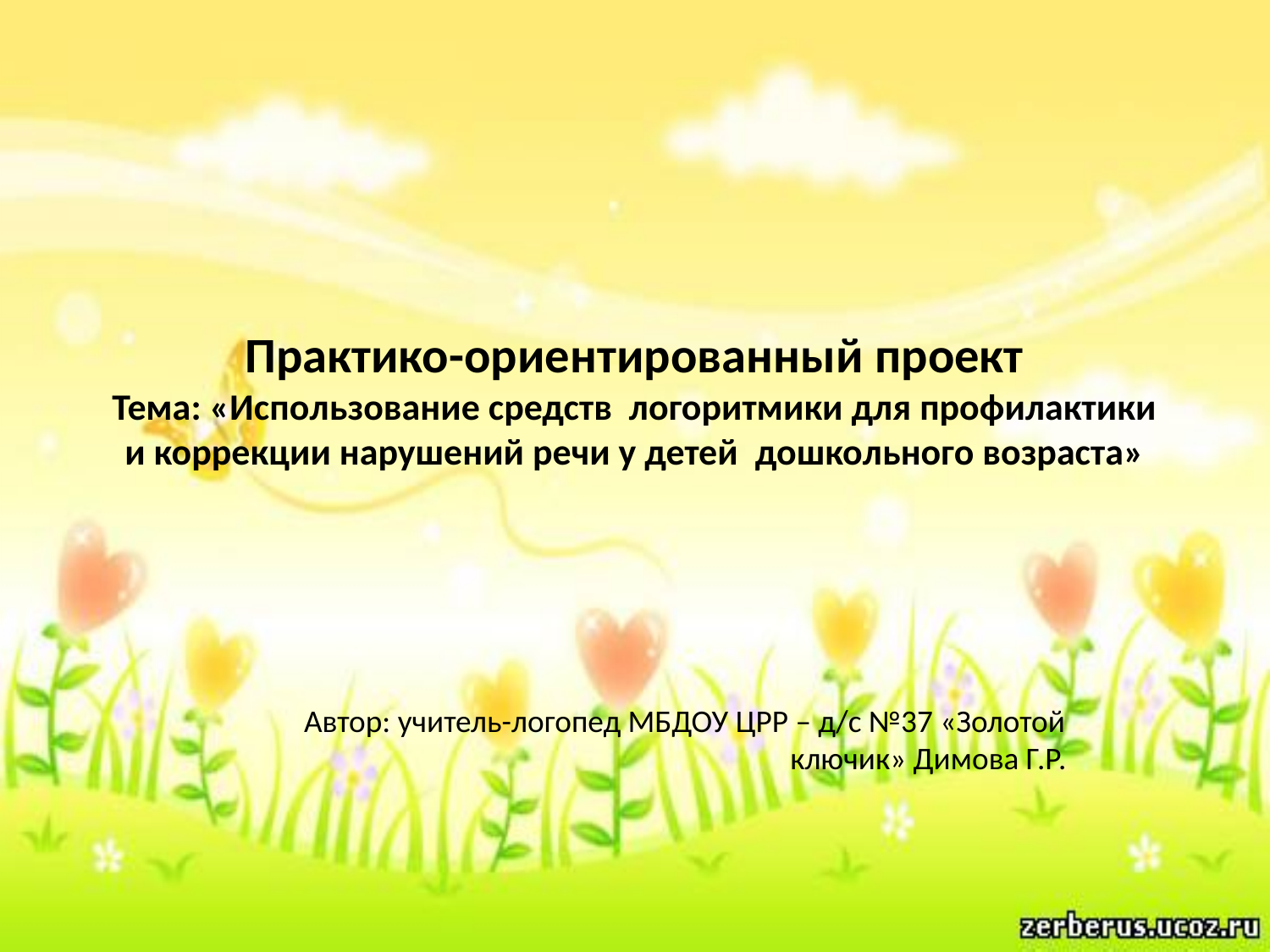

# Практико-ориентированный проект Тема: «Использование средств  логоритмики для профилактики и коррекции нарушений речи у детей  дошкольного возраста»
Автор: учитель-логопед МБДОУ ЦРР – д/с №37 «Золотой ключик» Димова Г.Р.